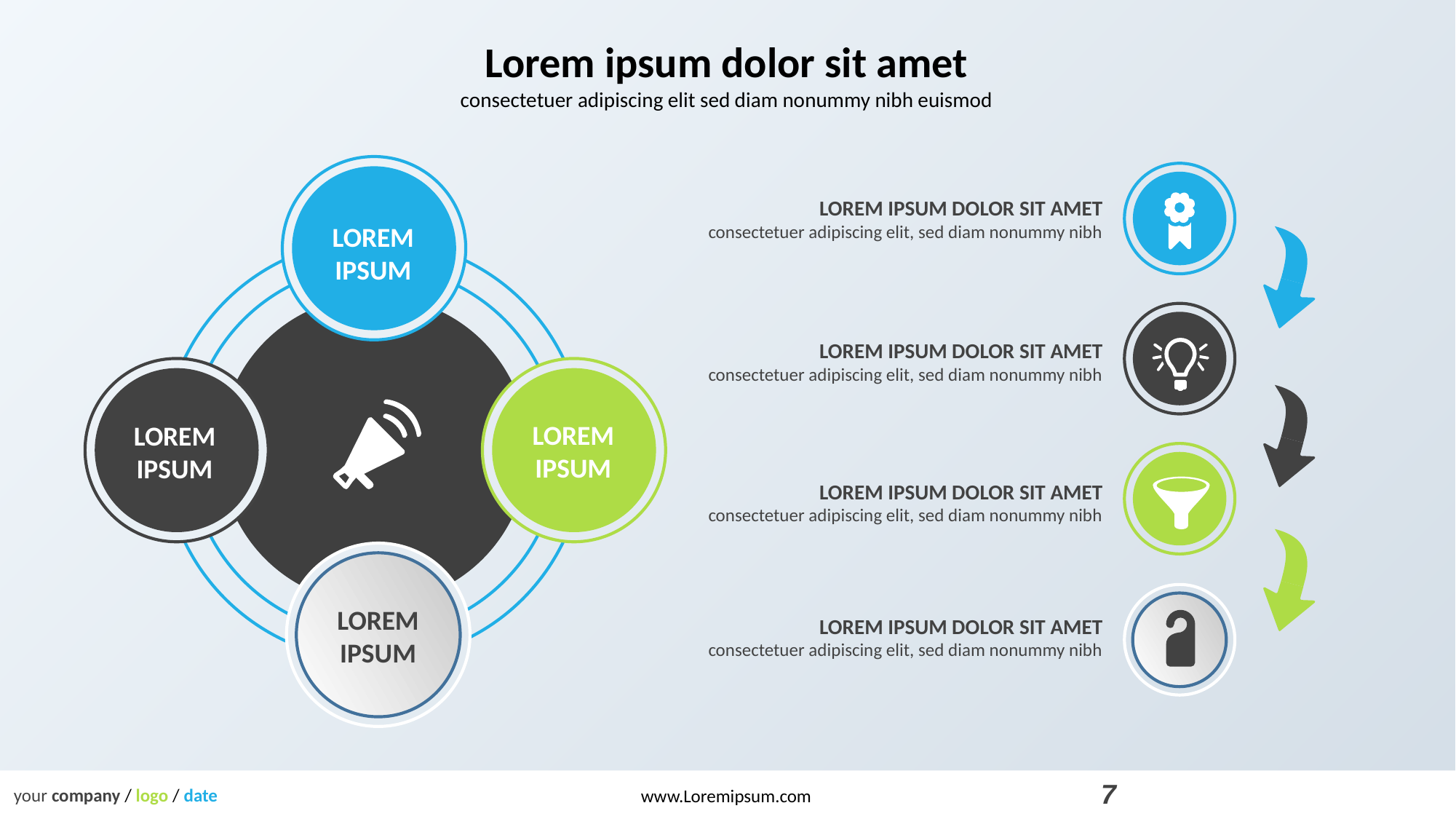

Lorem ipsum dolor sit amet
consectetuer adipiscing elit sed diam nonummy nibh euismod

LOREM IPSUM DOLOR SIT AMET
consectetuer adipiscing elit, sed diam nonummy nibh

LOREM
IPSUM

LOREM IPSUM DOLOR SIT AMET
consectetuer adipiscing elit, sed diam nonummy nibh

LOREM
IPSUM
LOREM
IPSUM

LOREM IPSUM DOLOR SIT AMET
consectetuer adipiscing elit, sed diam nonummy nibh

LOREM
IPSUM
LOREM IPSUM DOLOR SIT AMET
consectetuer adipiscing elit, sed diam nonummy nibh

7
your company / logo / date
www.Loremipsum.com